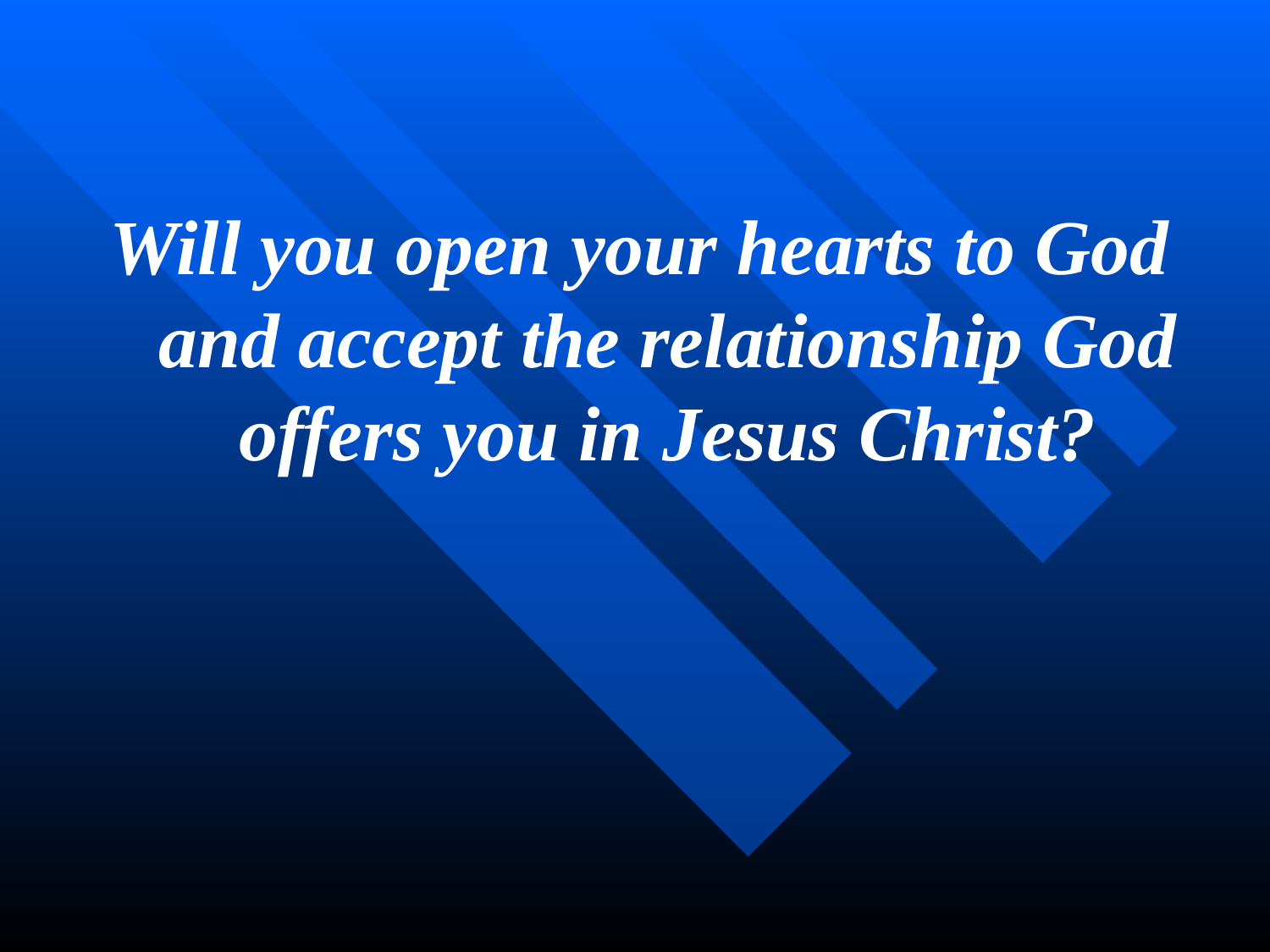

Will you open your hearts to God and accept the relationship God offers you in Jesus Christ?